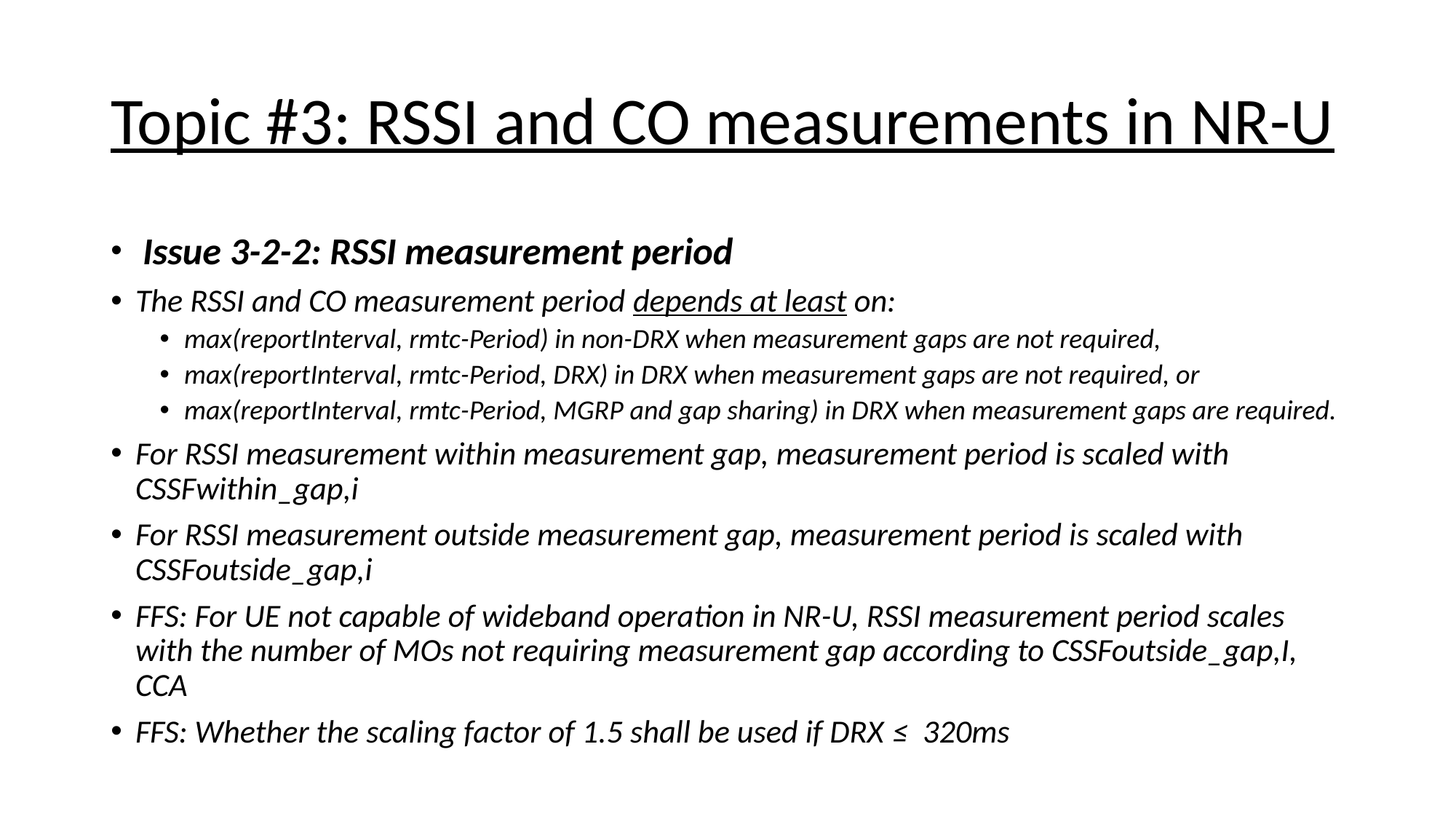

# Topic #3: RSSI and CO measurements in NR-U
 Issue 3-2-2: RSSI measurement period
The RSSI and CO measurement period depends at least on:
max(reportInterval, rmtc-Period) in non-DRX when measurement gaps are not required,
max(reportInterval, rmtc-Period, DRX) in DRX when measurement gaps are not required, or
max(reportInterval, rmtc-Period, MGRP and gap sharing) in DRX when measurement gaps are required.
For RSSI measurement within measurement gap, measurement period is scaled with CSSFwithin_gap,i
For RSSI measurement outside measurement gap, measurement period is scaled with CSSFoutside_gap,i
FFS: For UE not capable of wideband operation in NR-U, RSSI measurement period scales with the number of MOs not requiring measurement gap according to CSSFoutside_gap,I, CCA
FFS: Whether the scaling factor of 1.5 shall be used if DRX ≤  320ms